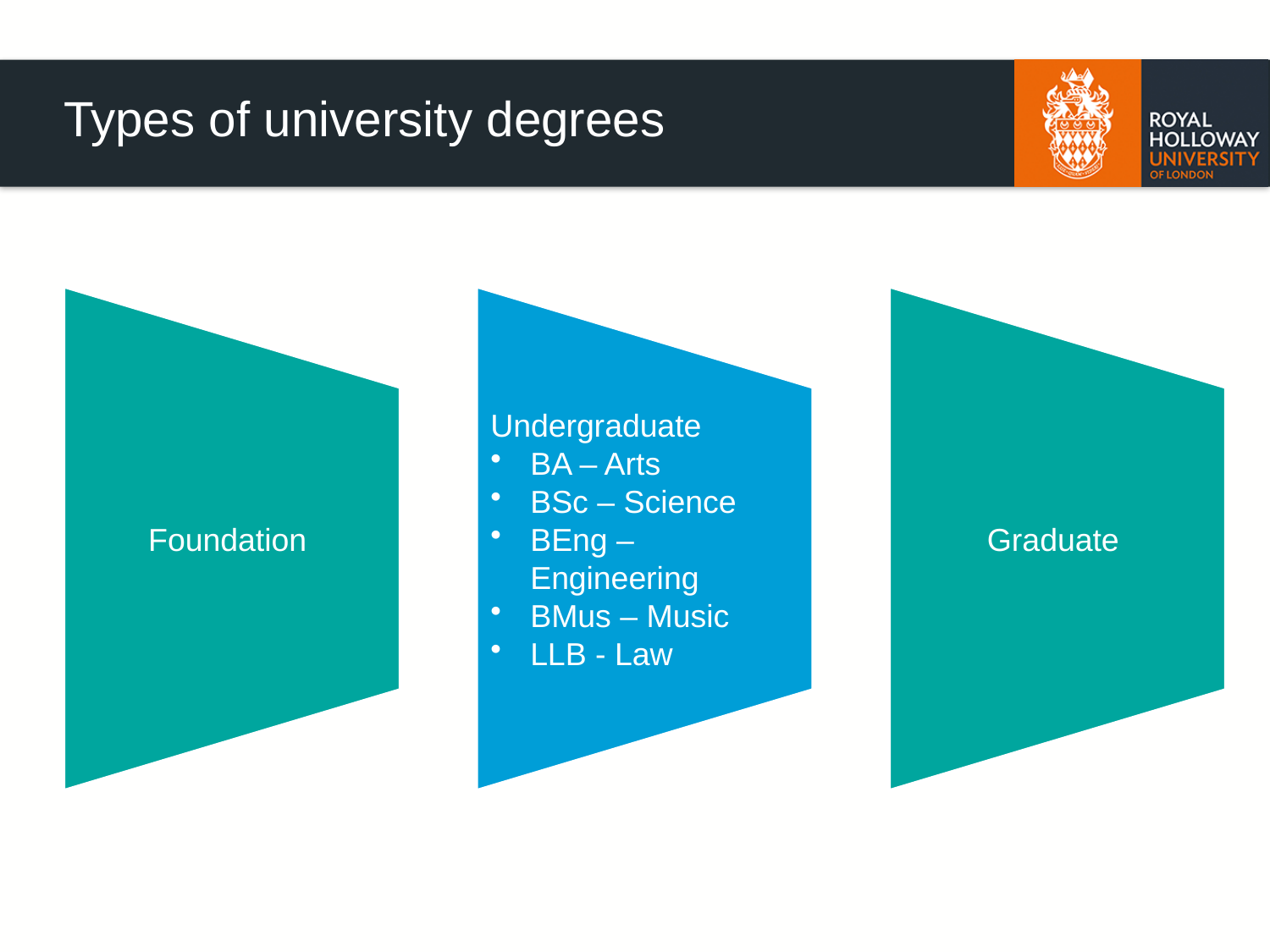

# Types of university degrees
Undergraduate
Graduate
Foundation
BA – Arts
BSc – Science
BEng – Engineering
BMus – Music
LLB - Law